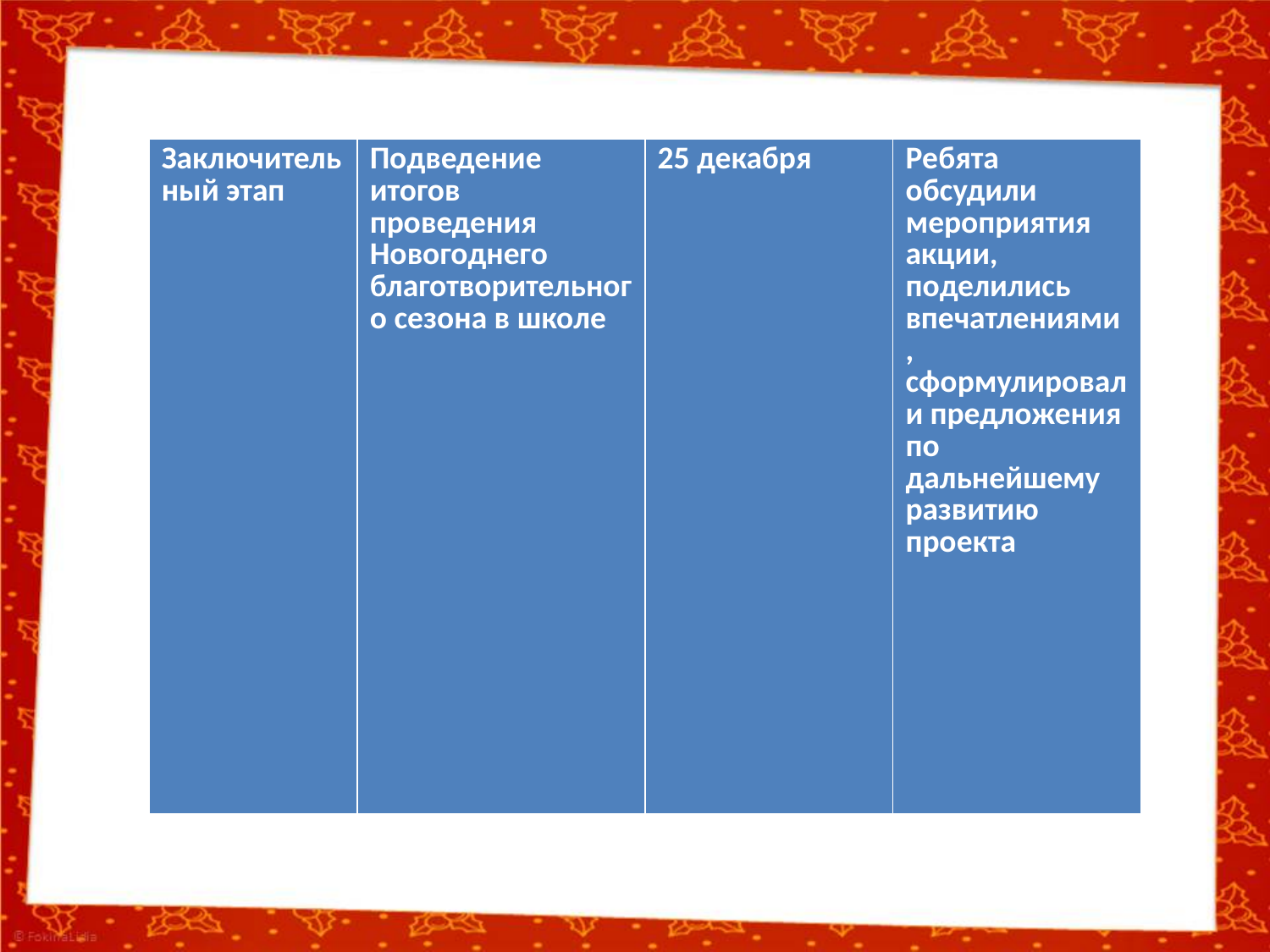

#
| Заключительный этап | Подведение итогов проведения Новогоднего благотворительного сезона в школе | 25 декабря | Ребята обсудили мероприятия акции, поделились впечатлениями, сформулировали предложения по дальнейшему развитию проекта |
| --- | --- | --- | --- |